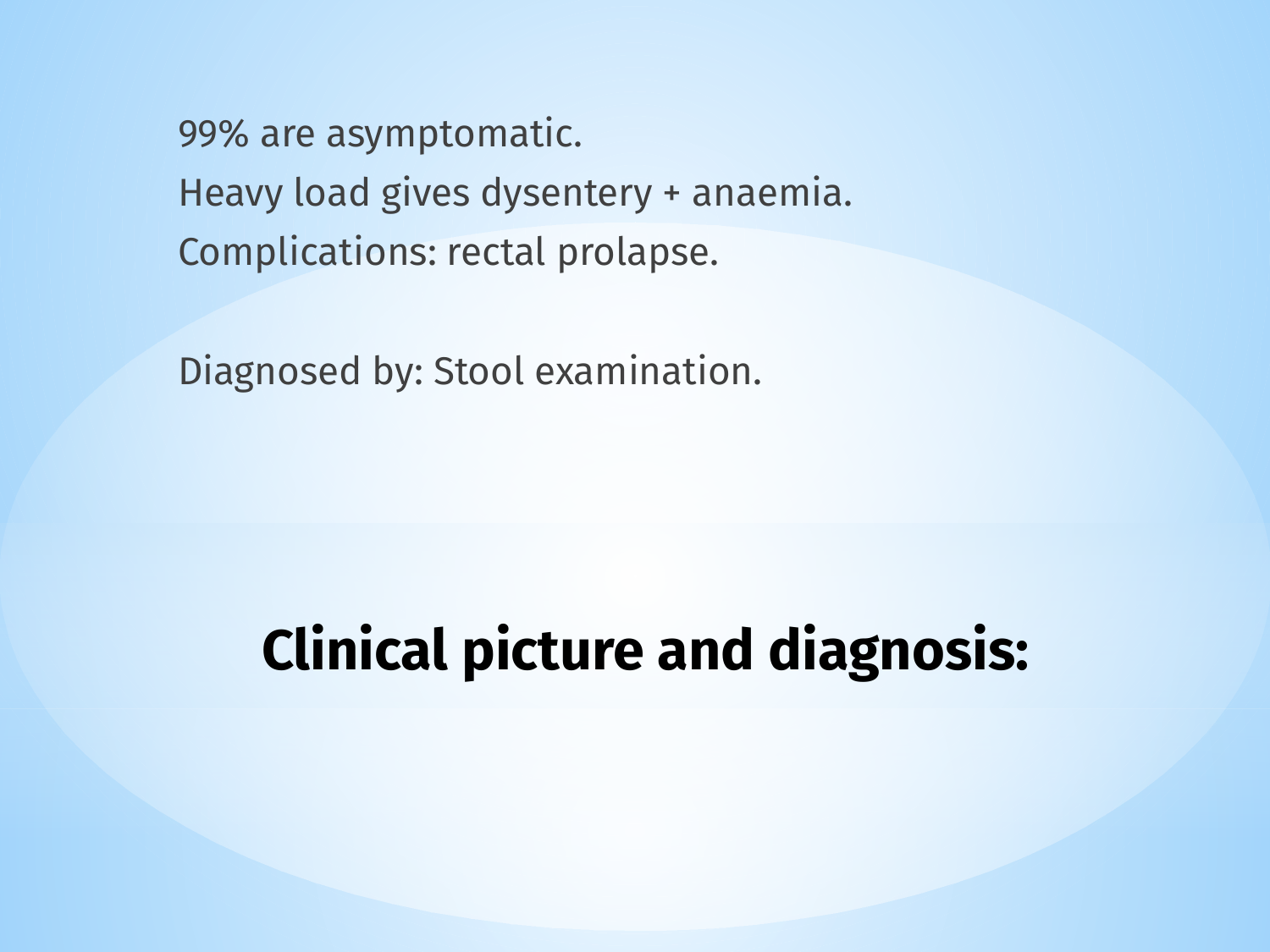

99% are asymptomatic.
Heavy load gives dysentery + anaemia.
Complications: rectal prolapse.

Diagnosed by: Stool examination.

# Clinical picture and diagnosis: